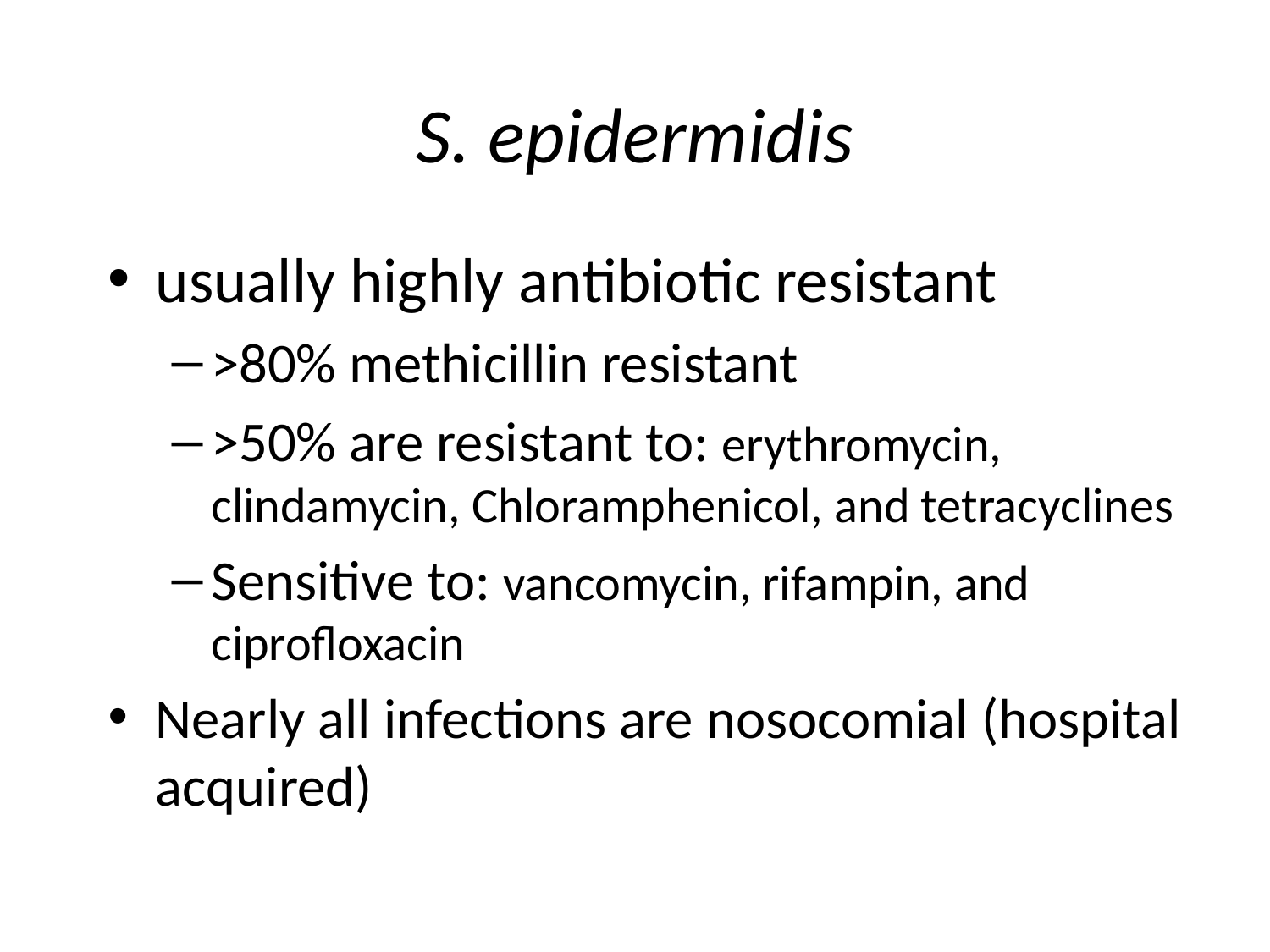

# S. epidermidis
usually highly antibiotic resistant
>80% methicillin resistant
>50% are resistant to: erythromycin, clindamycin, Chloramphenicol, and tetracyclines
Sensitive to: vancomycin, rifampin, and ciprofloxacin
Nearly all infections are nosocomial (hospital acquired)